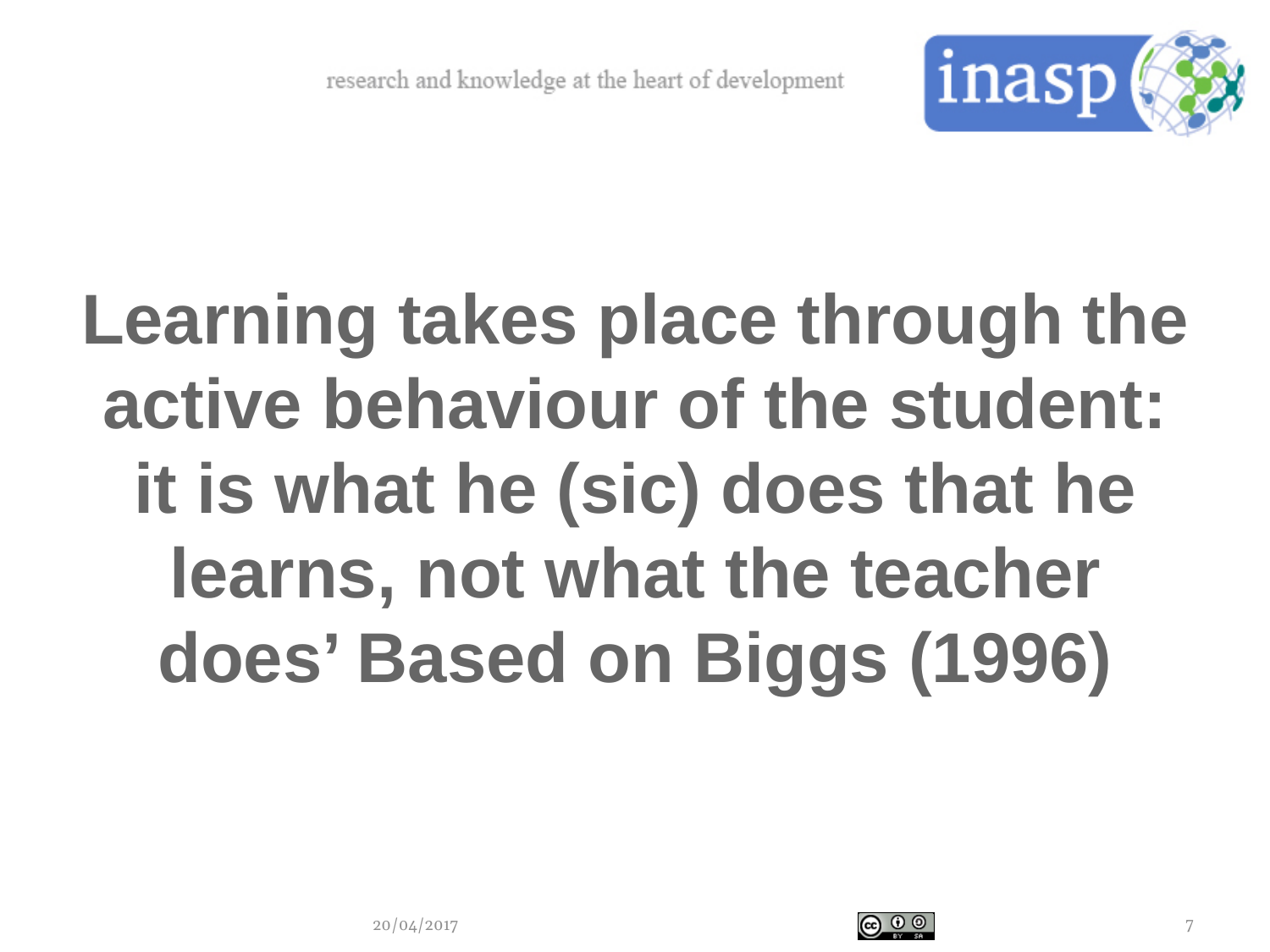

Learning takes place through the active behaviour of the student: it is what he (sic) does that he learns, not what the teacher does’ Based on Biggs (1996)

20/04/2017

7